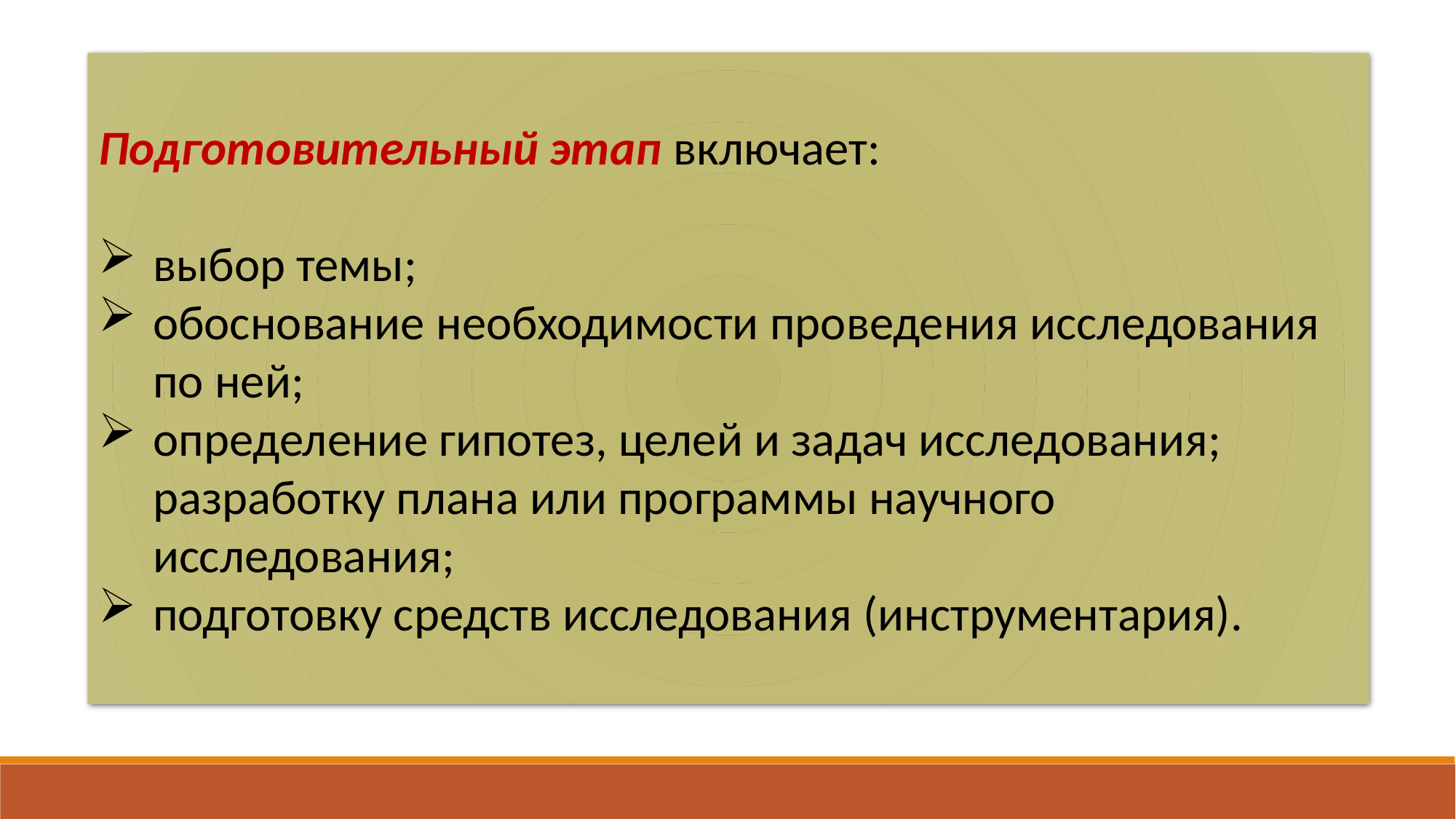

Подготовительный этап включает:

выбор темы;
обоснование необходимости проведения исследования по ней;
определение гипотез, целей и задач исследования; разработку плана или программы научного исследования;
подготовку средств исследования (инструментария).